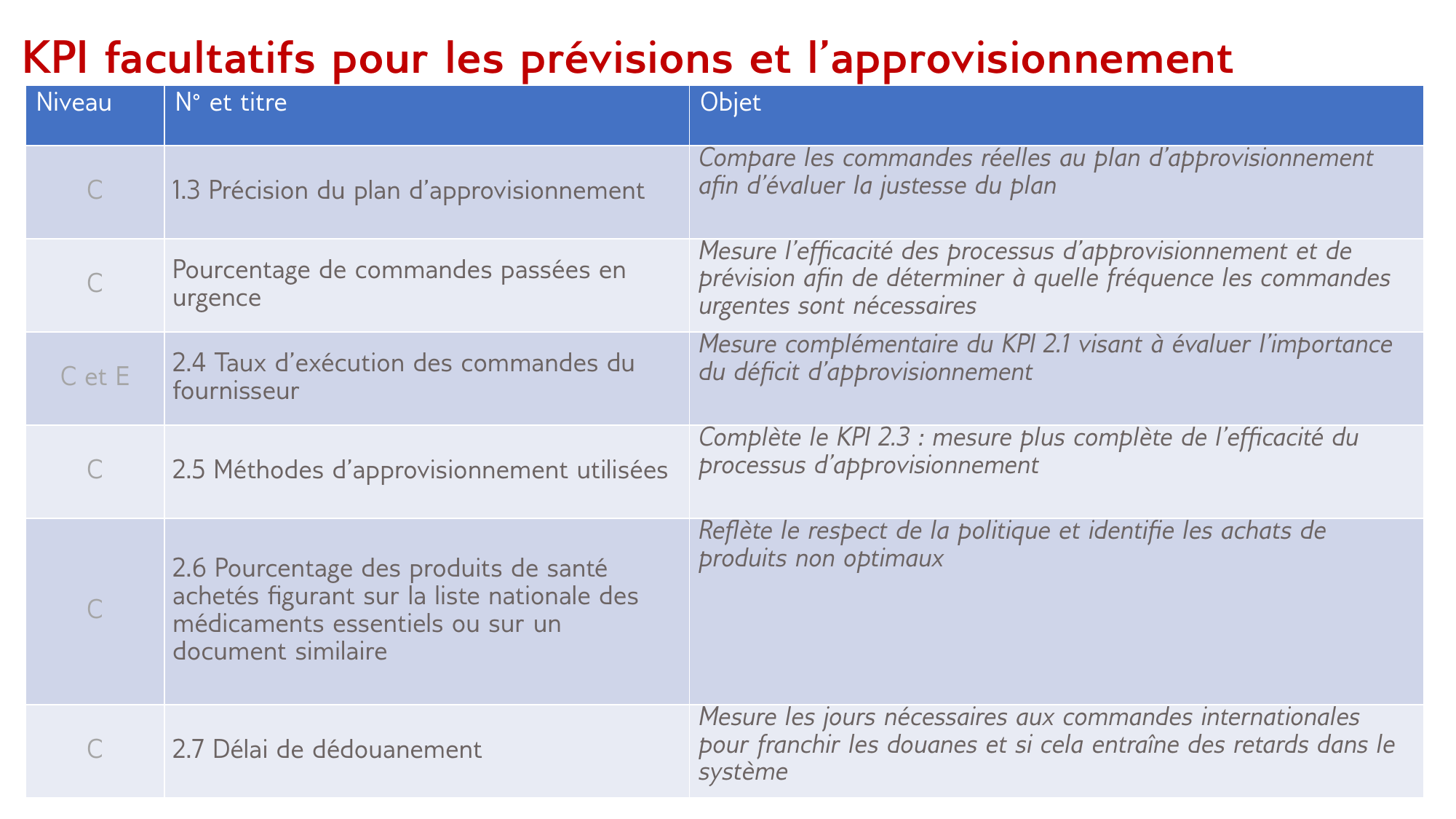

# KPI facultatifs pour les prévisions et l’approvisionnement
| Niveau | N° et titre | Objet |
| --- | --- | --- |
| C | 1.3 Précision du plan d’approvisionnement | Compare les commandes réelles au plan d’approvisionnement afin d’évaluer la justesse du plan |
| C | Pourcentage de commandes passées en urgence | Mesure l’efficacité des processus d’approvisionnement et de prévision afin de déterminer à quelle fréquence les commandes urgentes sont nécessaires |
| C et E | 2.4 Taux d’exécution des commandes du fournisseur | Mesure complémentaire du KPI 2.1 visant à évaluer l’importance du déficit d’approvisionnement |
| C | 2.5 Méthodes d’approvisionnement utilisées | Complète le KPI 2.3 : mesure plus complète de l’efficacité du processus d’approvisionnement |
| C | 2.6 Pourcentage des produits de santé achetés figurant sur la liste nationale des médicaments essentiels ou sur un document similaire | Reflète le respect de la politique et identifie les achats de produits non optimaux |
| C | 2.7 Délai de dédouanement | Mesure les jours nécessaires aux commandes internationales pour franchir les douanes et si cela entraîne des retards dans le système |

5